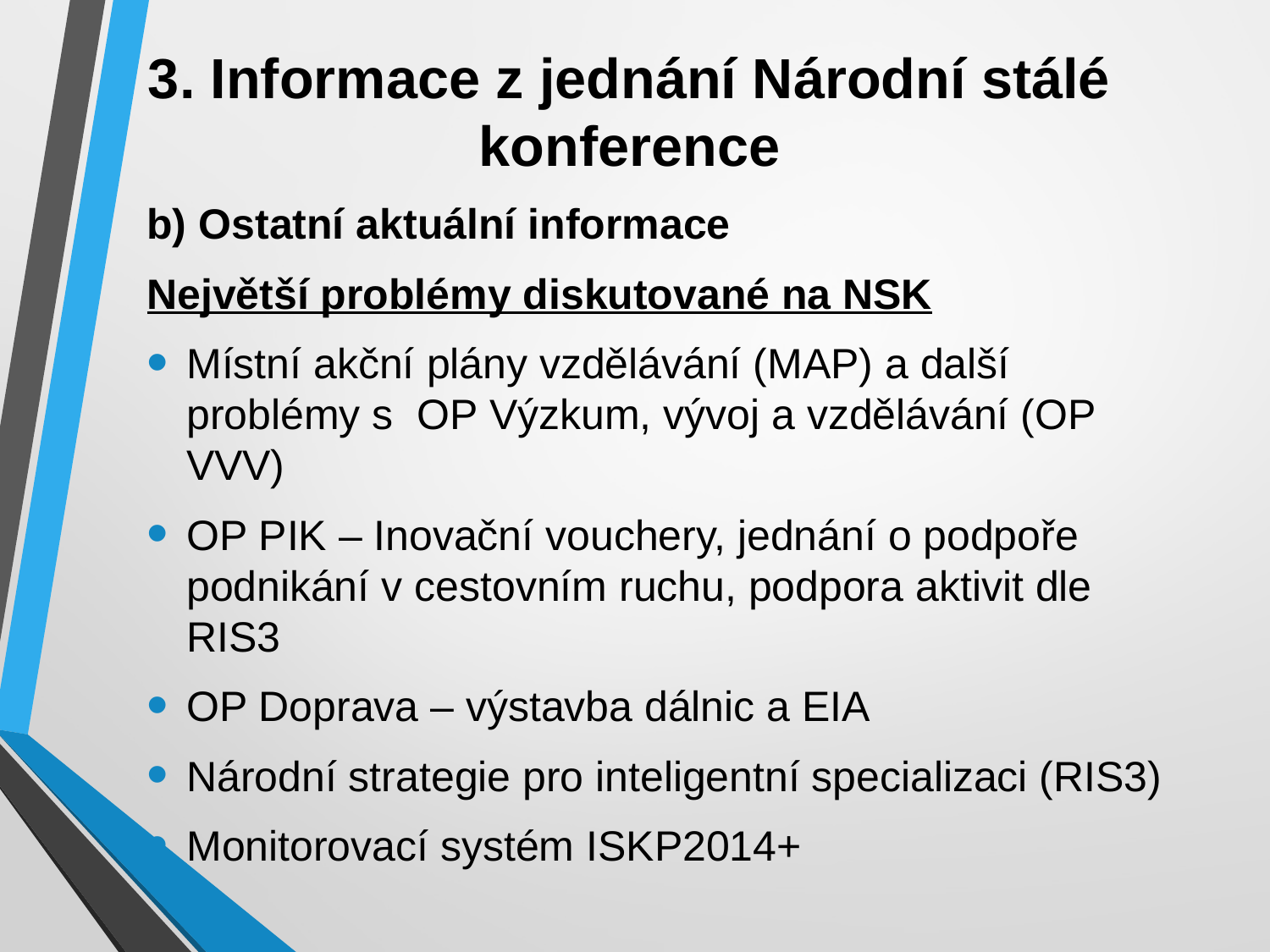

# 3. Informace z jednání Národní stálé konference
b) Ostatní aktuální informace
Největší problémy diskutované na NSK
Místní akční plány vzdělávání (MAP) a další problémy s  OP Výzkum, vývoj a vzdělávání (OP VVV)
OP PIK – Inovační vouchery, jednání o podpoře podnikání v cestovním ruchu, podpora aktivit dle RIS3
OP Doprava – výstavba dálnic a EIA
Národní strategie pro inteligentní specializaci (RIS3)
Monitorovací systém ISKP2014+